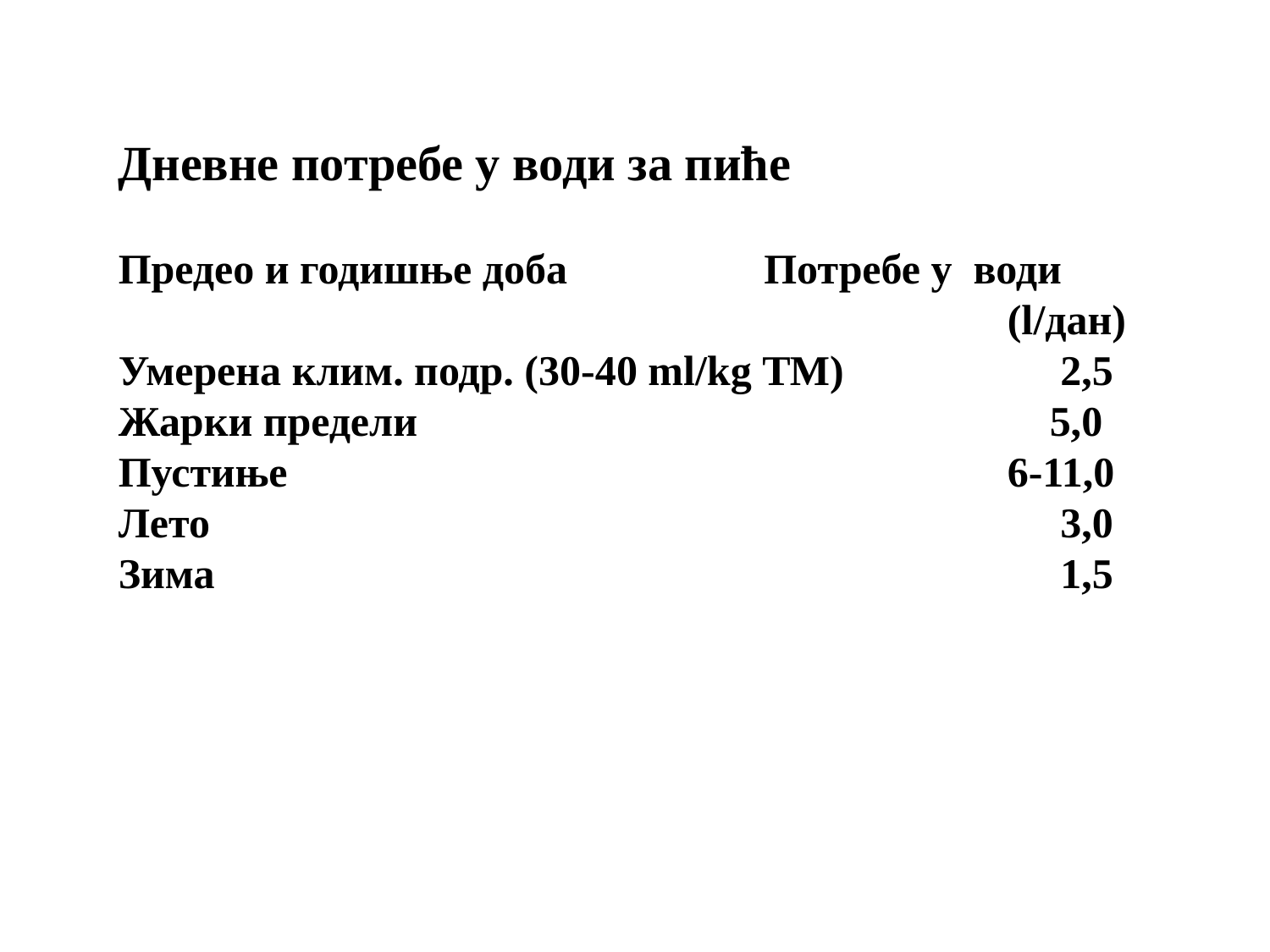

Дневне потребе у води за пиће

Предео и годишње доба	 	 Потребе у  води
							(l/дан)
Умерена клим. подр. (30-40 ml/kg ТМ)		     2,5
Жарки предели			                            5,0
Пустиње						6-11,0
Лето 							     3,0
Зима							     1,5